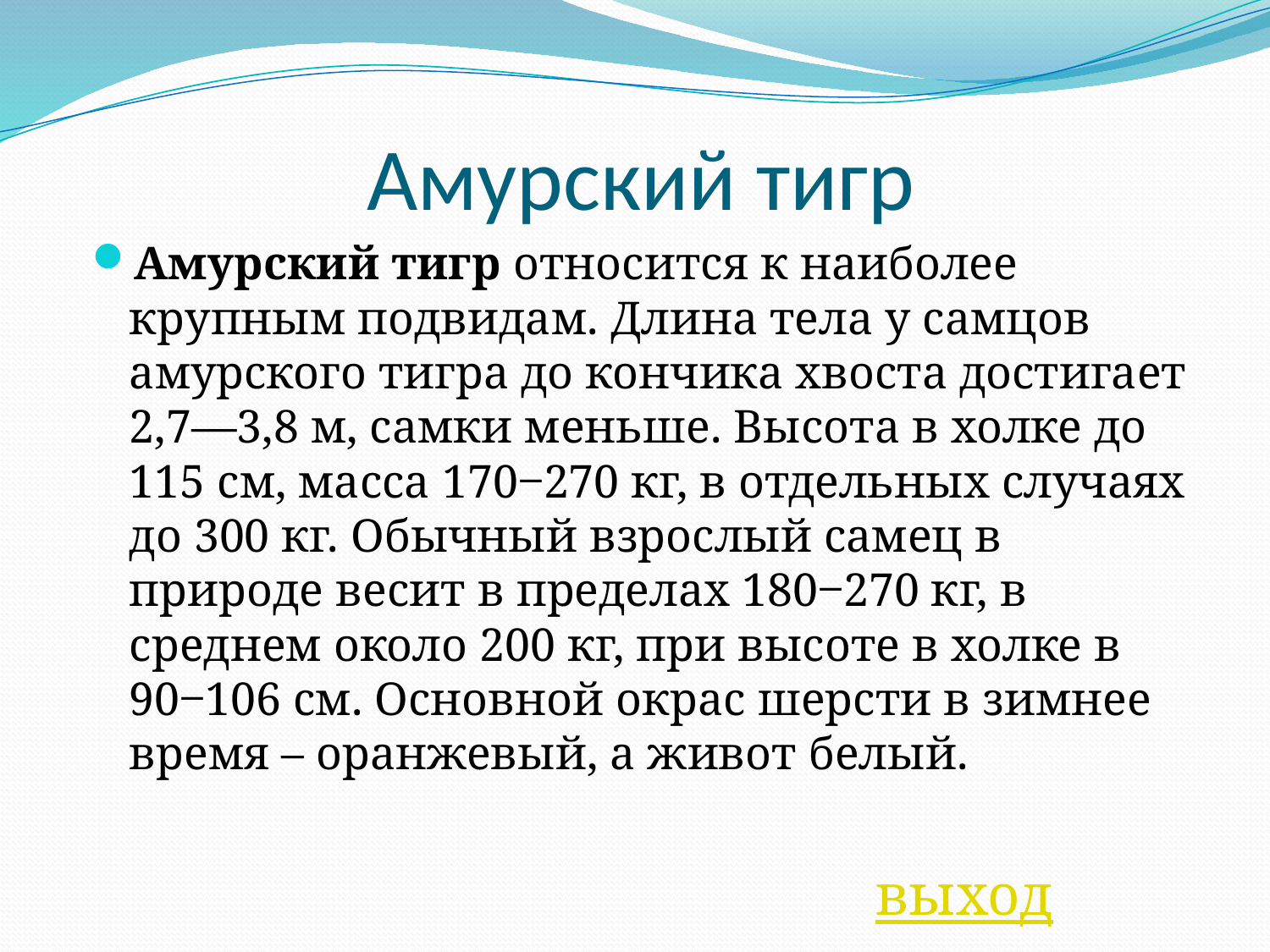

# Амурский тигр
Амурский тигр относится к наиболее крупным подвидам. Длина тела у самцов амурского тигра до кончика хвоста достигает 2,7—3,8 м, самки меньше. Высота в холке до 115 см, масса 170‒270 кг, в отдельных случаях до 300 кг. Обычный взрослый самец в природе весит в пределах 180‒270 кг, в среднем около 200 кг, при высоте в холке в 90‒106 см. Основной окрас шерсти в зимнее время – оранжевый, а живот белый.

выход